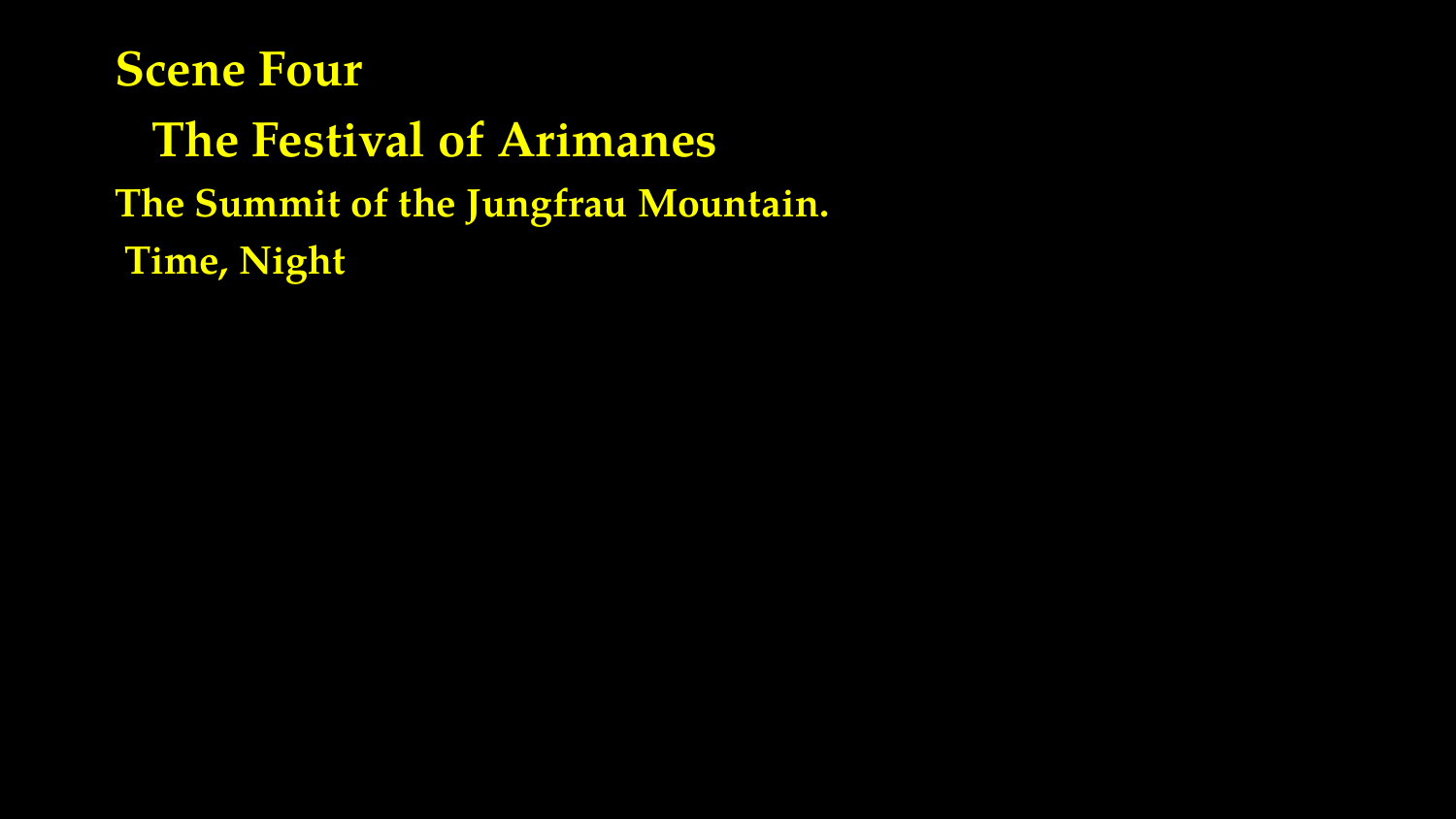

# Scene Four The Festival of Arimanes The Summit of the Jungfrau Mountain. Time, Night